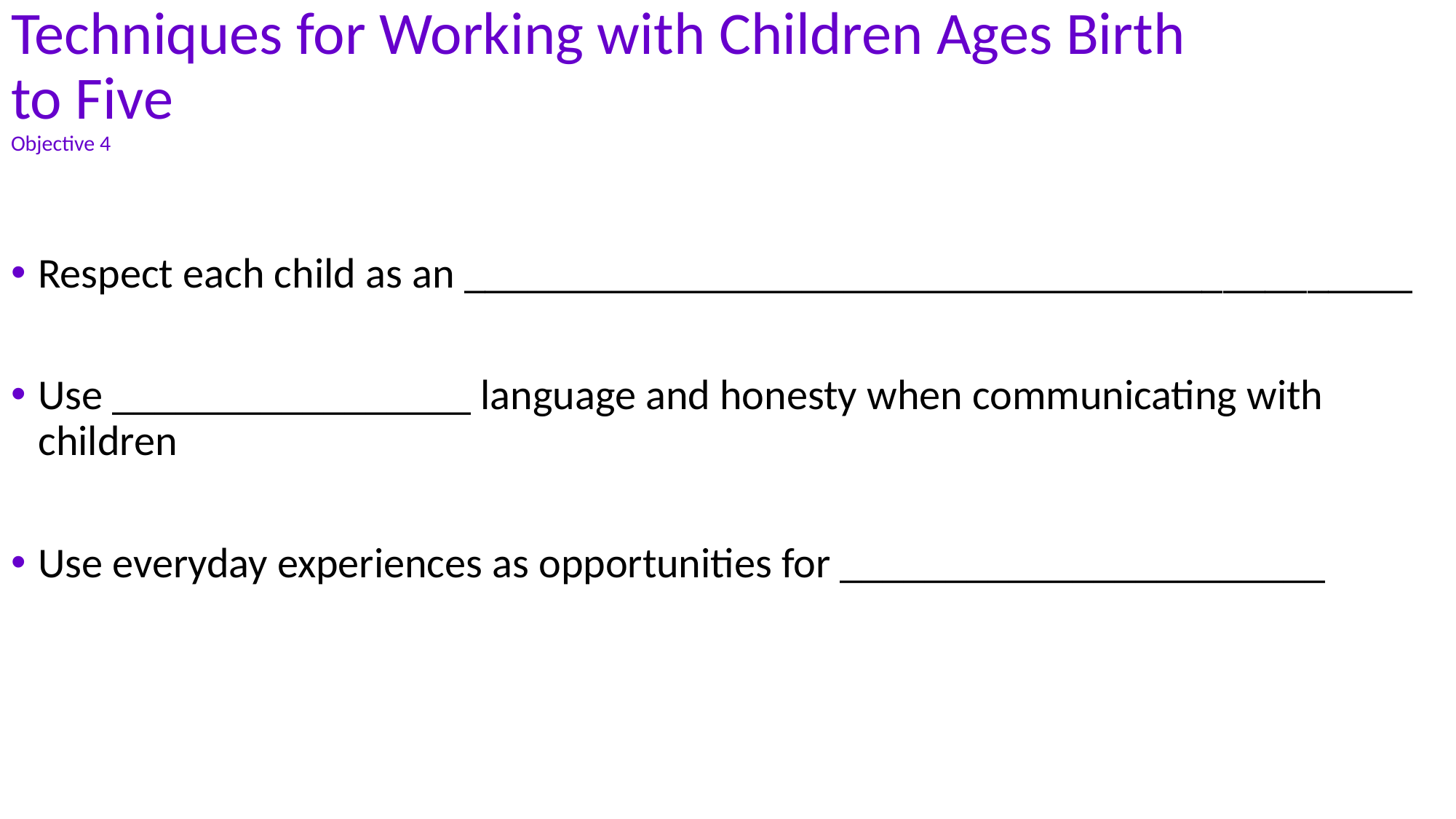

# Techniques for Working with Children Ages Birth to Five Objective 4
Respect each child as an _____________________________________________

Use _________________ language and honesty when communicating with children

Use everyday experiences as opportunities for _______________________